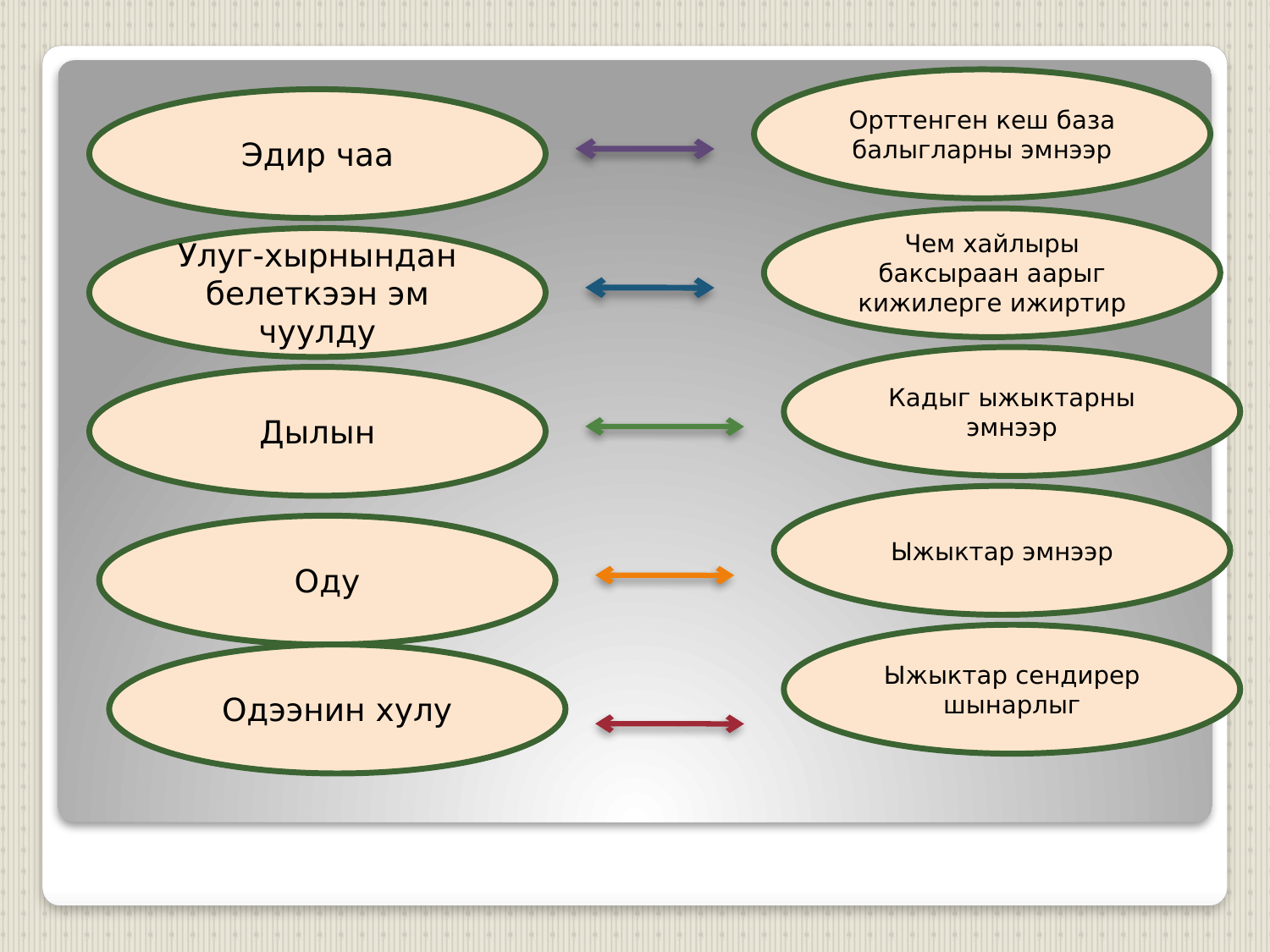

Орттенген кеш база балыгларны эмнээр
Эдир чаа
Чем хайлыры баксыраан аарыг кижилерге ижиртир
Улуг-хырнындан белеткээн эм чуулду
Кадыг ыжыктарны эмнээр
Дылын
Ыжыктар эмнээр
Оду
Ыжыктар сендирер шынарлыг
Одээнин хулу